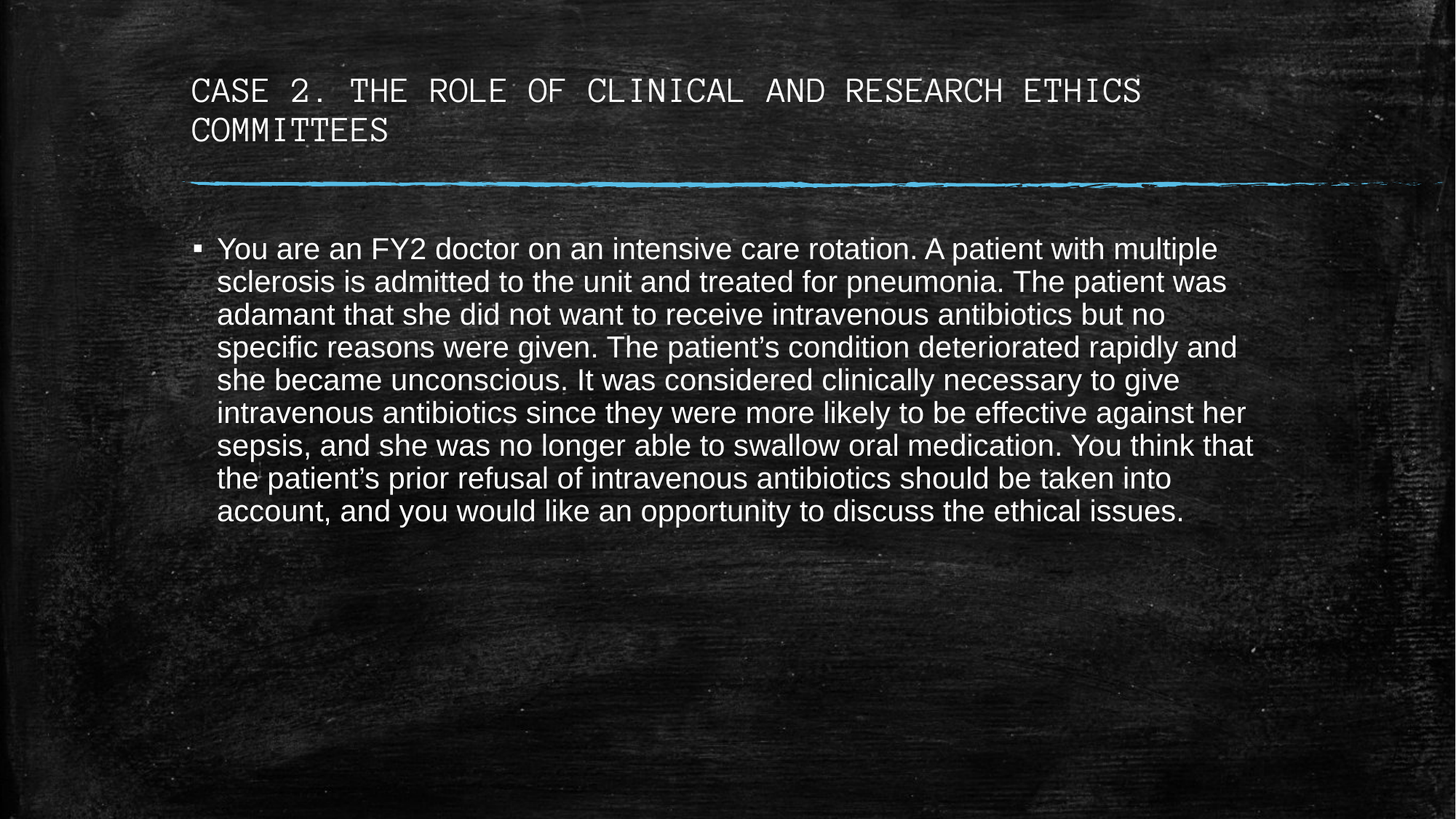

# CASE 2. THE ROLE OF CLINICAL AND RESEARCH ETHICS COMMITTEES
You are an FY2 doctor on an intensive care rotation. A patient with multiple sclerosis is admitted to the unit and treated for pneumonia. The patient was adamant that she did not want to receive intravenous antibiotics but no specific reasons were given. The patient’s condition deteriorated rapidly and she became unconscious. It was considered clinically necessary to give intravenous antibiotics since they were more likely to be effective against her sepsis, and she was no longer able to swallow oral medication. You think that the patient’s prior refusal of intravenous antibiotics should be taken into account, and you would like an opportunity to discuss the ethical issues.